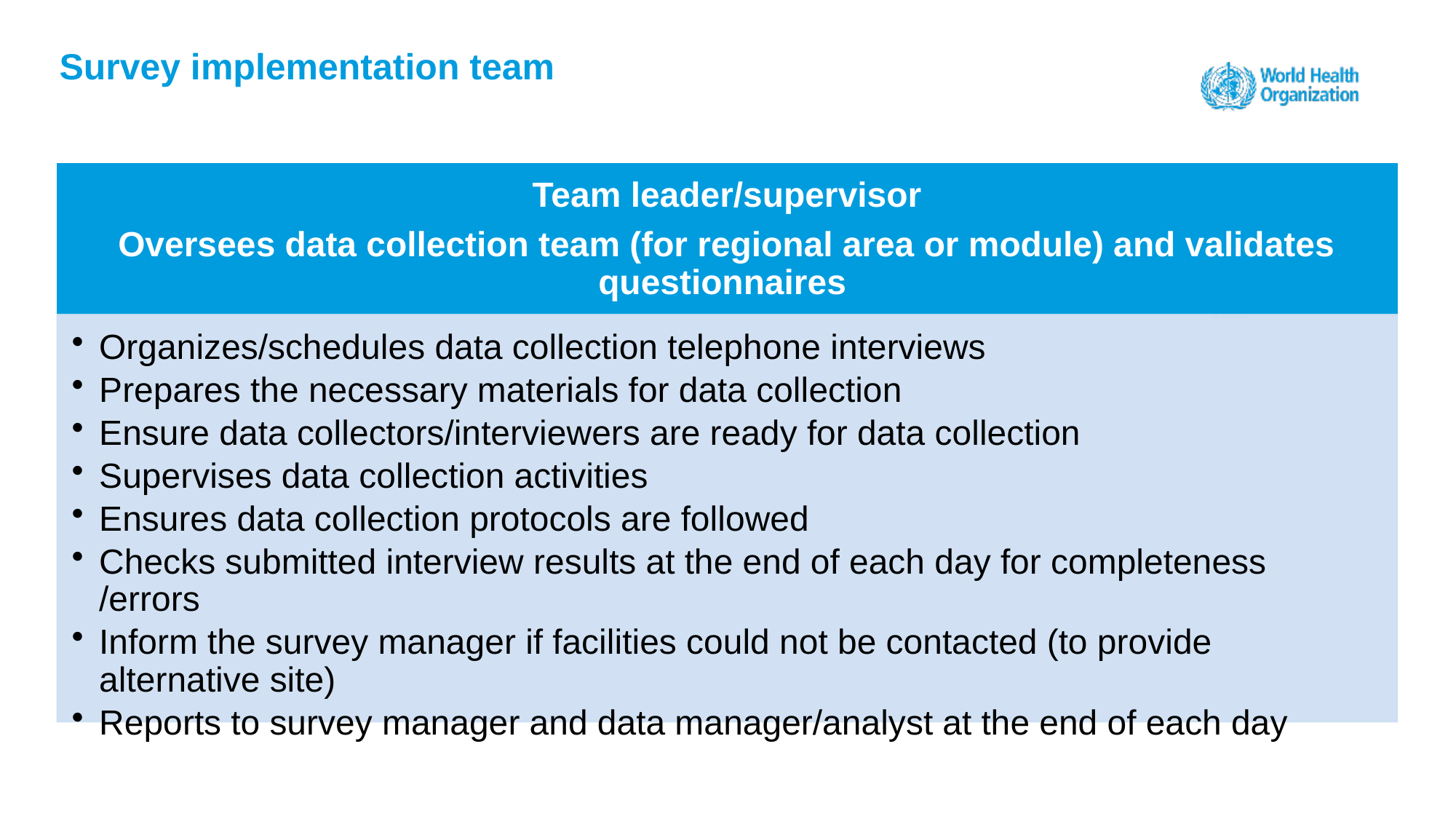

# Survey implementation team
Team leader/supervisor
Oversees data collection team (for regional area or module) and validates questionnaires
Organizes/schedules data collection telephone interviews
Prepares the necessary materials for data collection
Ensure data collectors/interviewers are ready for data collection
Supervises data collection activities
Ensures data collection protocols are followed
Checks submitted interview results at the end of each day for completeness /errors
Inform the survey manager if facilities could not be contacted (to provide alternative site)
Reports to survey manager and data manager/analyst at the end of each day